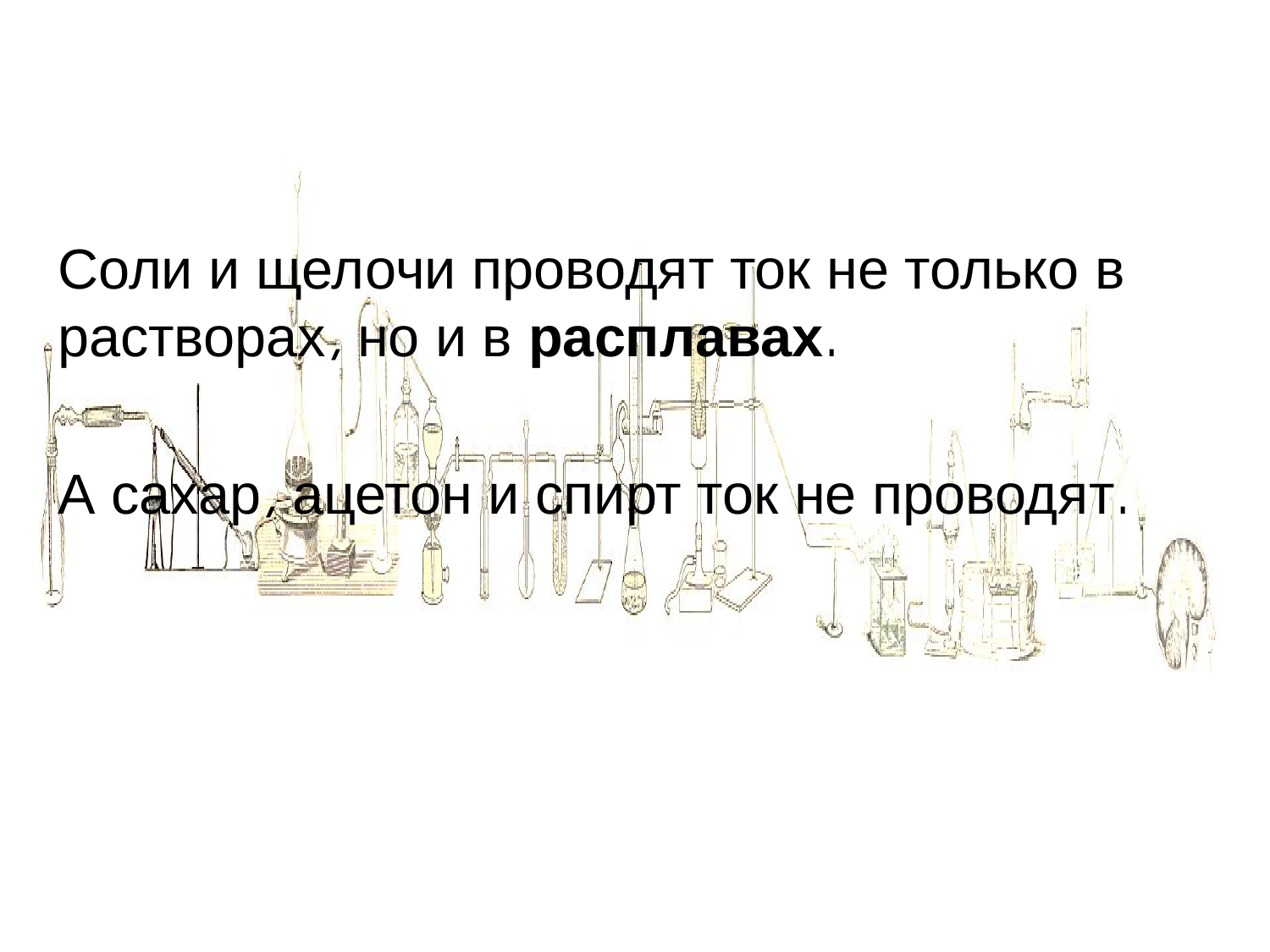

#
Соли и щелочи проводят ток не только в растворах, но и в расплавах.

А сахар, ацетон и спирт ток не проводят.